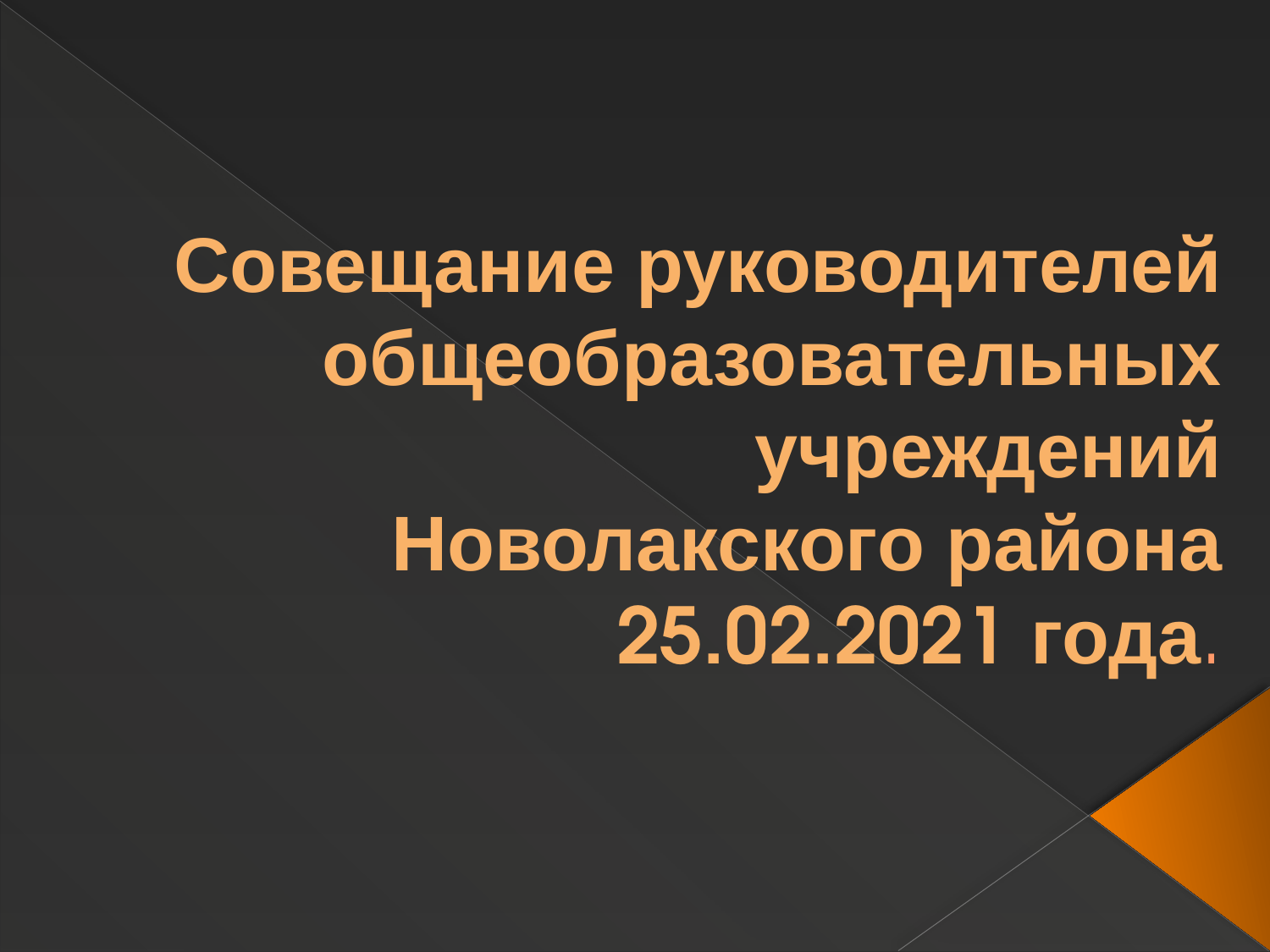

# Совещание руководителей общеобразовательных учреждений Новолакского района 25.02.2021 года.